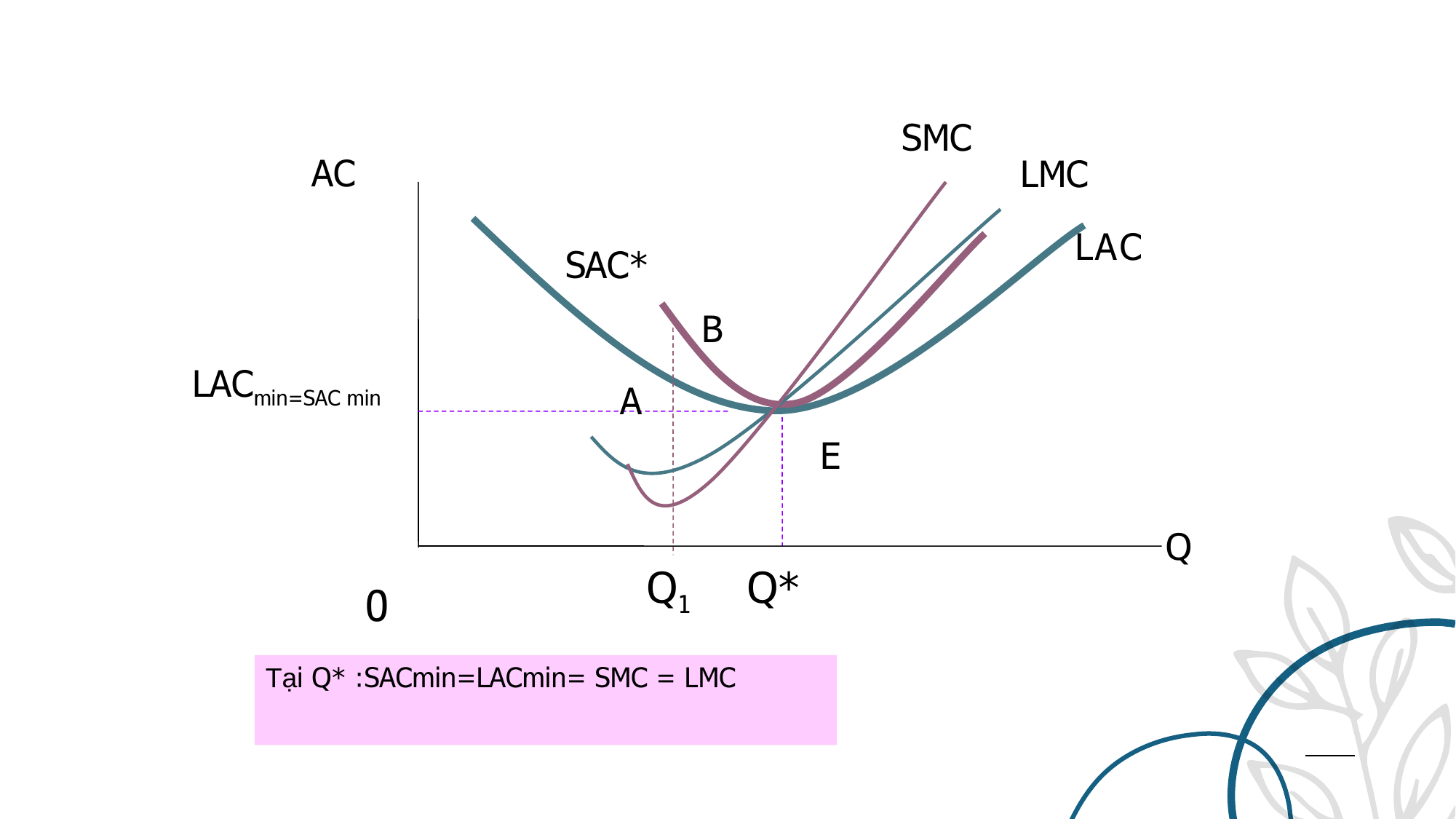

SMC

AC
LMC

LAC
SAC*

B

LACmin=SAC min
A

E
Q

Q1
Q*
0
Tại Q* :SACmin=LACmin= SMC = LMC